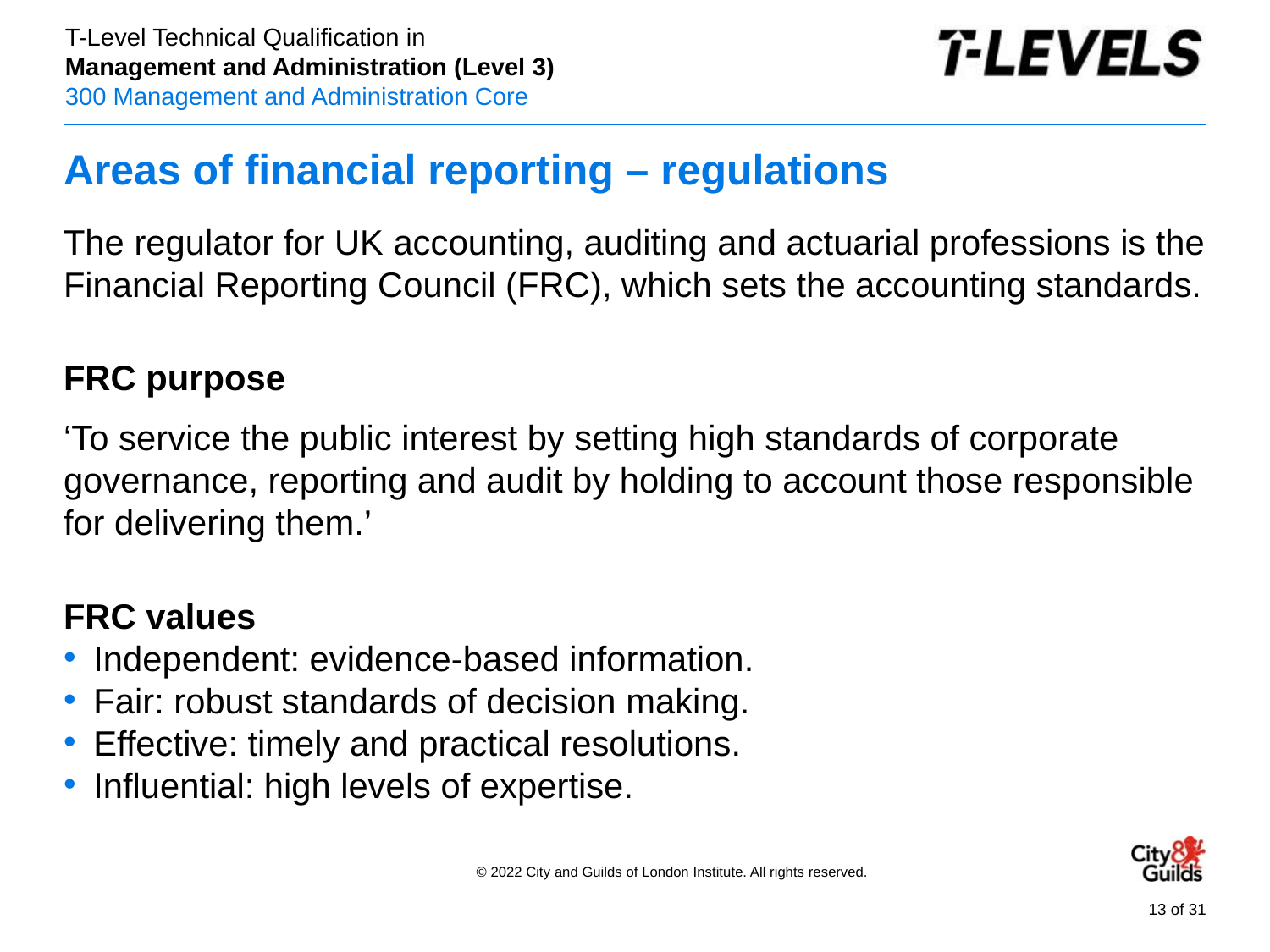

# Areas of financial reporting – regulations
The regulator for UK accounting, auditing and actuarial professions is the Financial Reporting Council (FRC), which sets the accounting standards.

FRC purpose
‘To service the public interest by setting high standards of corporate governance, reporting and audit by holding to account those responsible for delivering them.’

FRC values
Independent: evidence-based information.
Fair: robust standards of decision making.
Effective: timely and practical resolutions.
Influential: high levels of expertise.